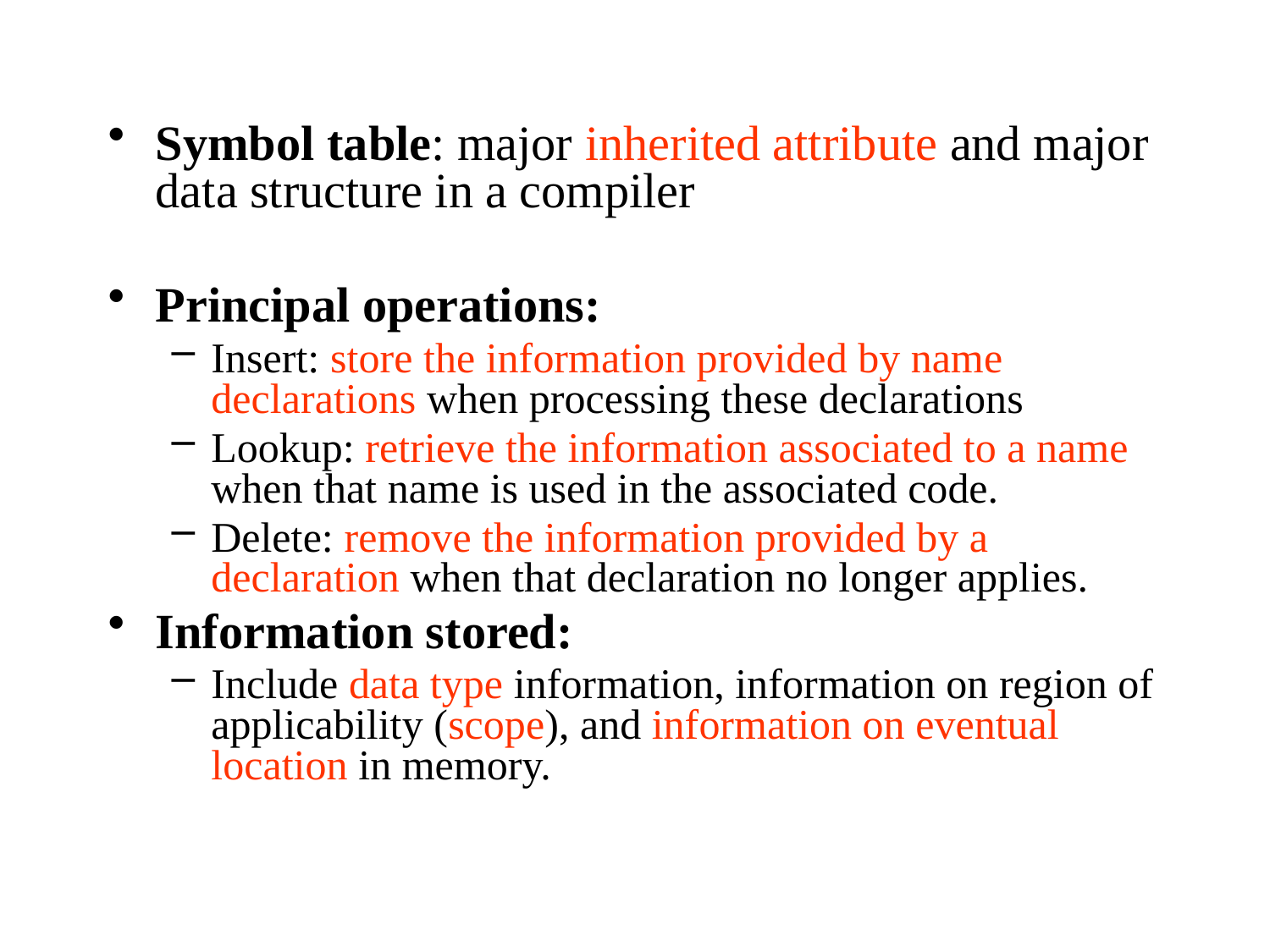

Symbol table: major inherited attribute and major data structure in a compiler

Principal operations:
Insert: store the information provided by name declarations when processing these declarations
Lookup: retrieve the information associated to a name when that name is used in the associated code.
Delete: remove the information provided by a declaration when that declaration no longer applies.
Information stored:
Include data type information, information on region of applicability (scope), and information on eventual location in memory.